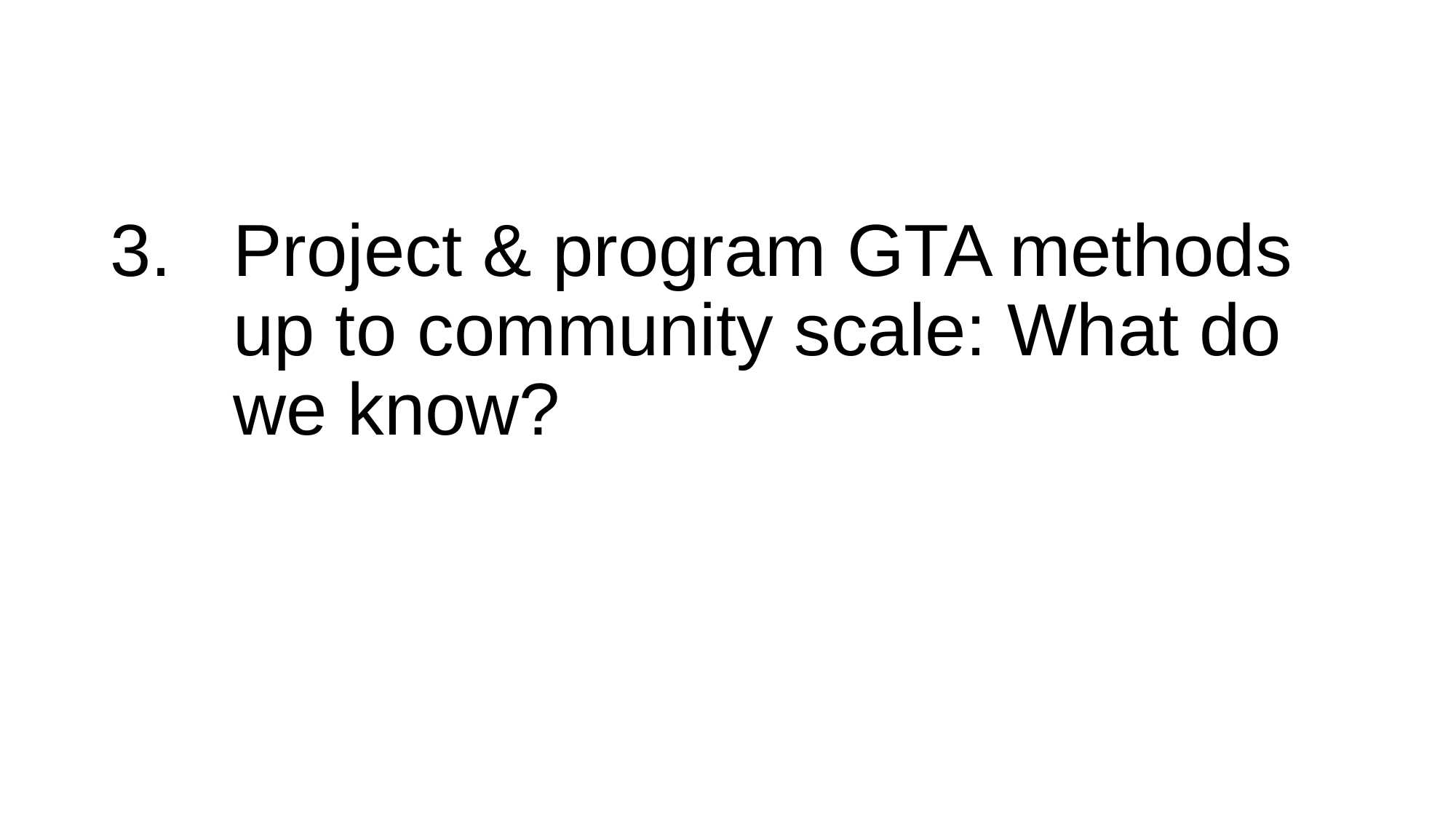

# Project & program GTA methods up to community scale: What do we know?